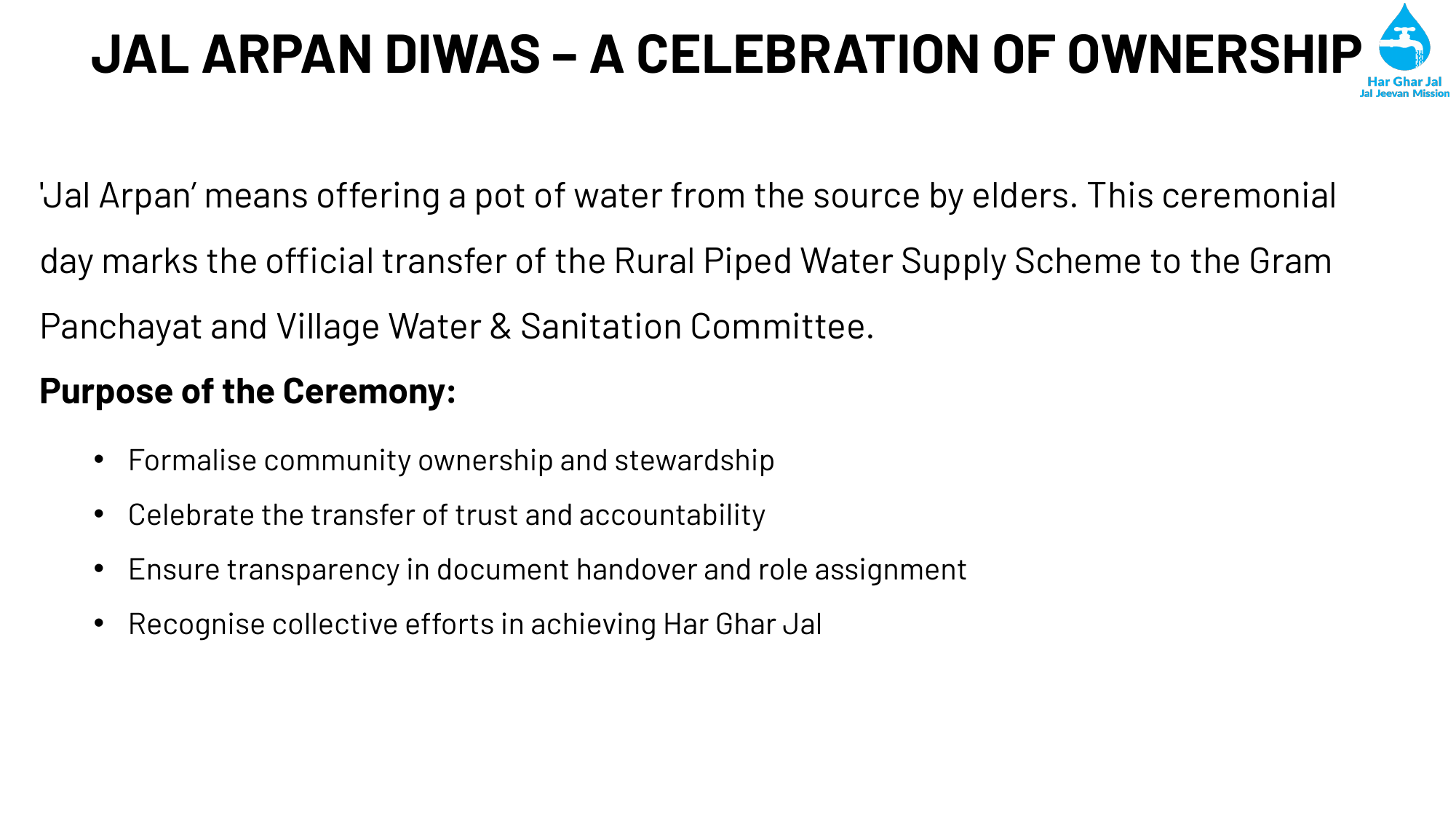

JAL ARPAN DIWAS – A CELEBRATION OF OWNERSHIP
'Jal Arpan’ means offering a pot of water from the source by elders. This ceremonial day marks the official transfer of the Rural Piped Water Supply Scheme to the Gram Panchayat and Village Water & Sanitation Committee.
Purpose of the Ceremony:
Formalise community ownership and stewardship
Celebrate the transfer of trust and accountability
Ensure transparency in document handover and role assignment
Recognise collective efforts in achieving Har Ghar Jal